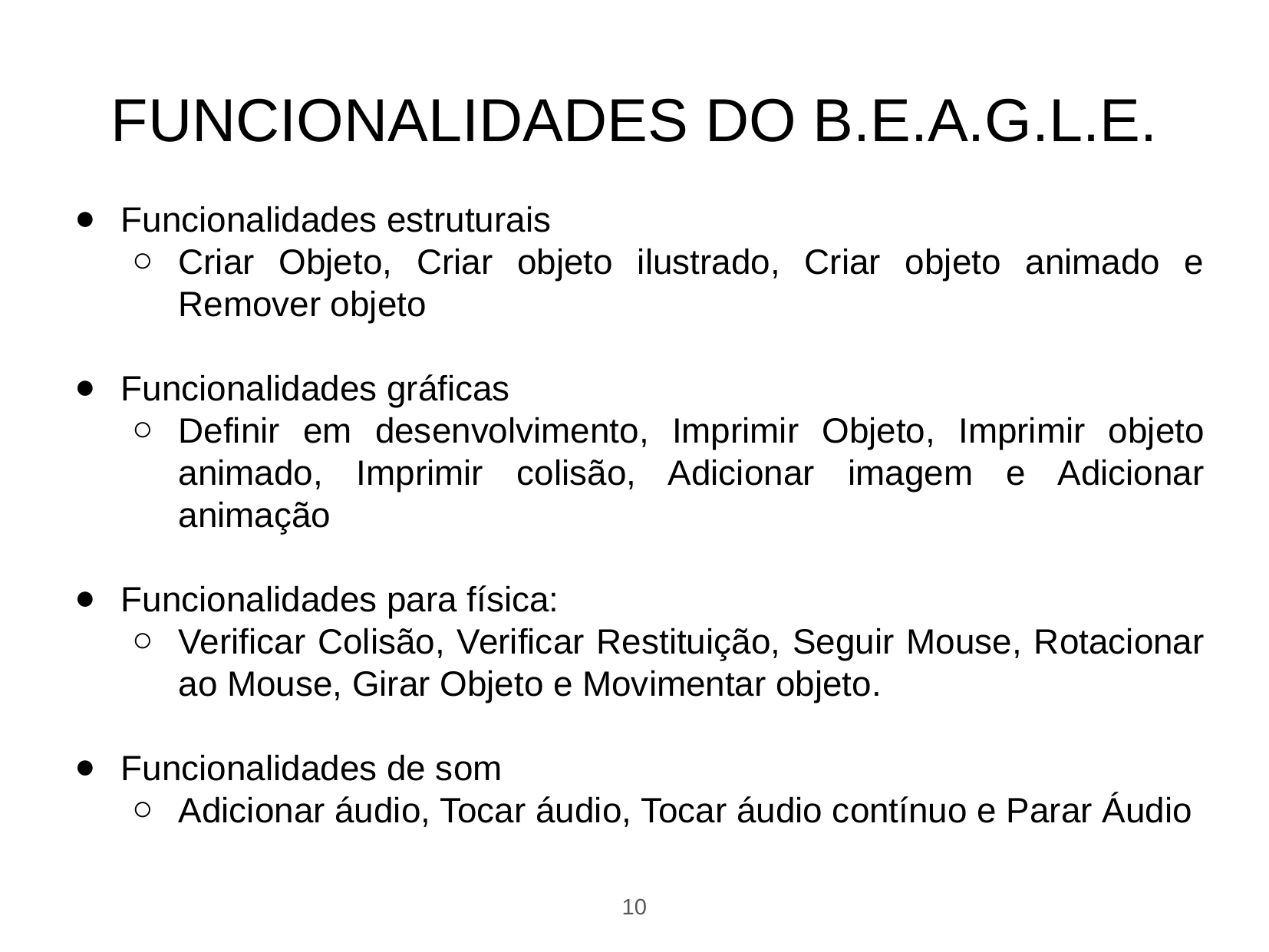

FUNCIONALIDADES DO B.E.A.G.L.E.
Funcionalidades estruturais
Criar Objeto, Criar objeto ilustrado, Criar objeto animado e Remover objeto

Funcionalidades gráficas
Definir em desenvolvimento, Imprimir Objeto, Imprimir objeto animado, Imprimir colisão, Adicionar imagem e Adicionar animação

Funcionalidades para física:
Verificar Colisão, Verificar Restituição, Seguir Mouse, Rotacionar ao Mouse, Girar Objeto e Movimentar objeto.

Funcionalidades de som
Adicionar áudio, Tocar áudio, Tocar áudio contínuo e Parar Áudio

10